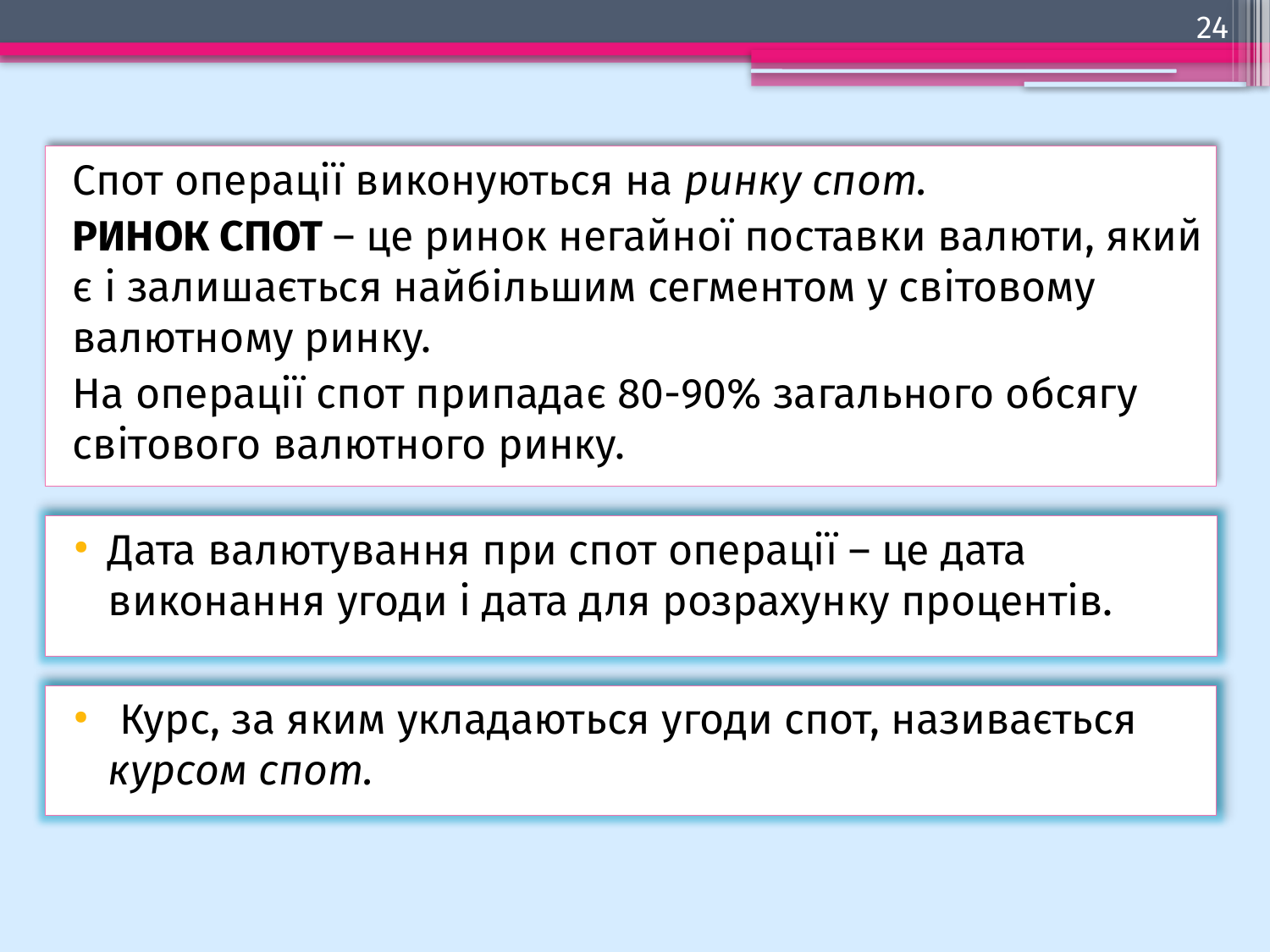

24
Спот операції виконуються на ринку спот.
РИНОК СПОТ – це ринок негайної поставки валюти, який є і залишається найбільшим сегментом у світовому валютному ринку.
На операції спот припадає 80-90% загального обсягу світового валютного ринку.
Дата валютування при спот операції – це дата виконання угоди і дата для розрахунку процентів.

 Курс, за яким укладаються угоди спот, називається курсом спот.